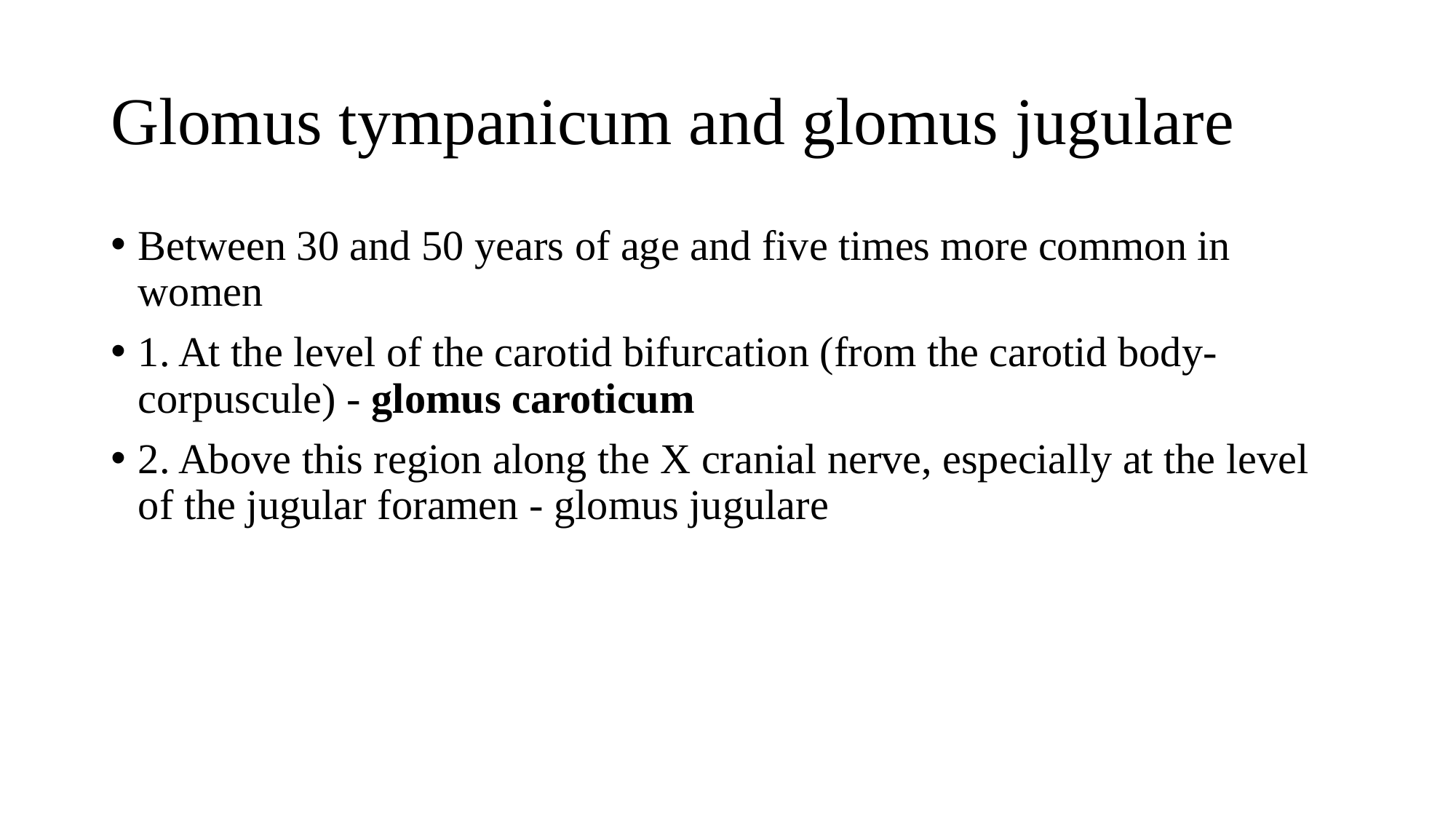

# Glomus tympanicum and glomus jugulare
Between 30 and 50 years of age and five times more common in women
1. At the level of the carotid bifurcation (from the carotid body-corpuscule) - glomus caroticum
2. Above this region along the X cranial nerve, especially at the level of the jugular foramen - glomus jugulare